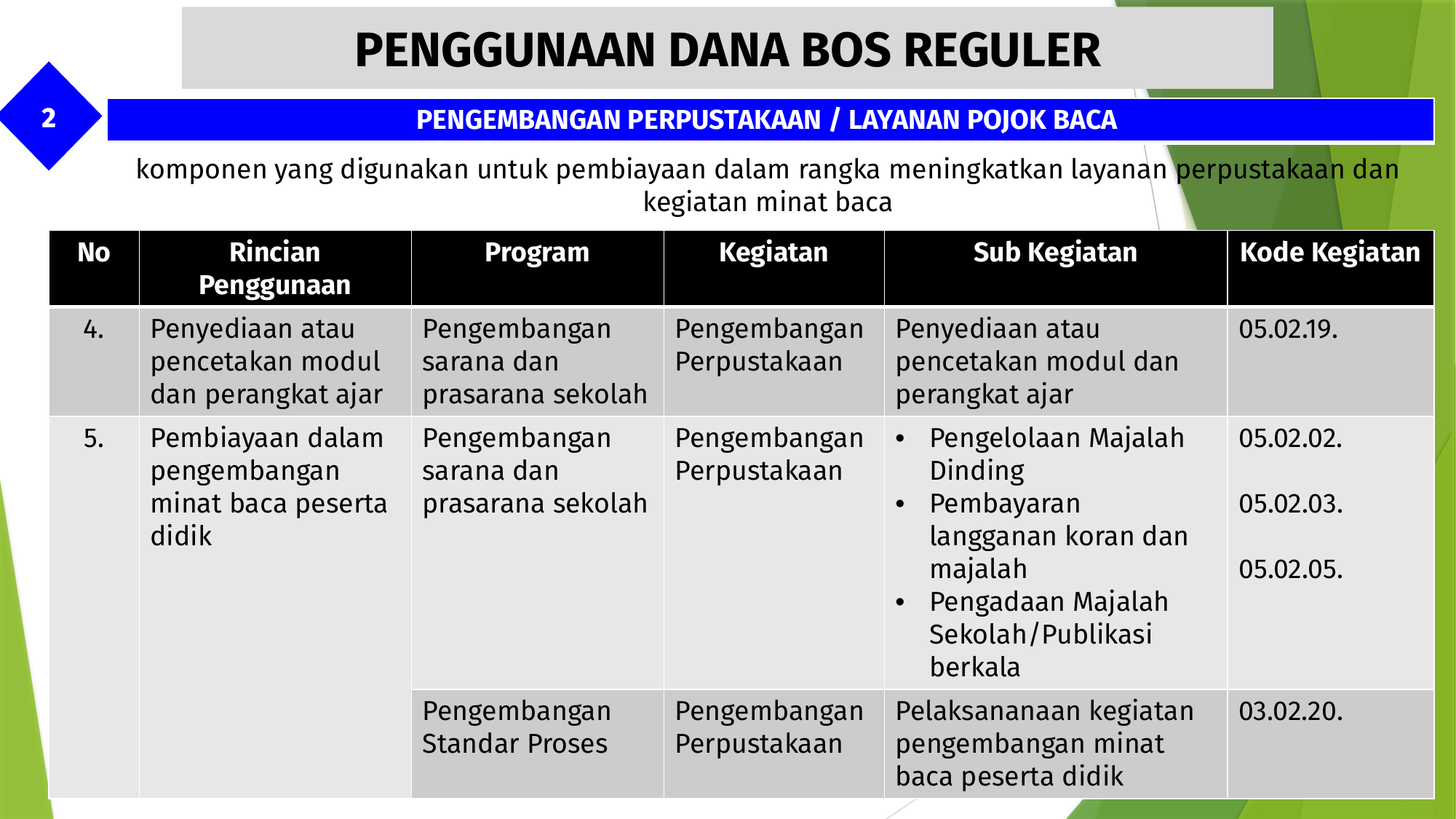

PENGGUNAAN DANA BOS REGULER
2
| PENGEMBANGAN PERPUSTAKAAN / LAYANAN POJOK BACA |
| --- |
komponen yang digunakan untuk pembiayaan dalam rangka meningkatkan layanan perpustakaan dan kegiatan minat baca
| No | Rincian Penggunaan | Program | Kegiatan | Sub Kegiatan | Kode Kegiatan |
| --- | --- | --- | --- | --- | --- |
| 4. | Penyediaan atau pencetakan modul dan perangkat ajar | Pengembangan sarana dan prasarana sekolah | Pengembangan Perpustakaan | Penyediaan atau pencetakan modul dan perangkat ajar | 05.02.19. |
| 5. | Pembiayaan dalam pengembangan minat baca peserta didik | Pengembangan sarana dan prasarana sekolah | Pengembangan Perpustakaan | Pengelolaan Majalah Dinding Pembayaran langganan koran dan majalah Pengadaan Majalah Sekolah/Publikasi berkala | 05.02.02. 05.02.03. 05.02.05. |
|  |  | Pengembangan Standar Proses | Pengembangan Perpustakaan | Pelaksananaan kegiatan pengembangan minat baca peserta didik | 03.02.20. |